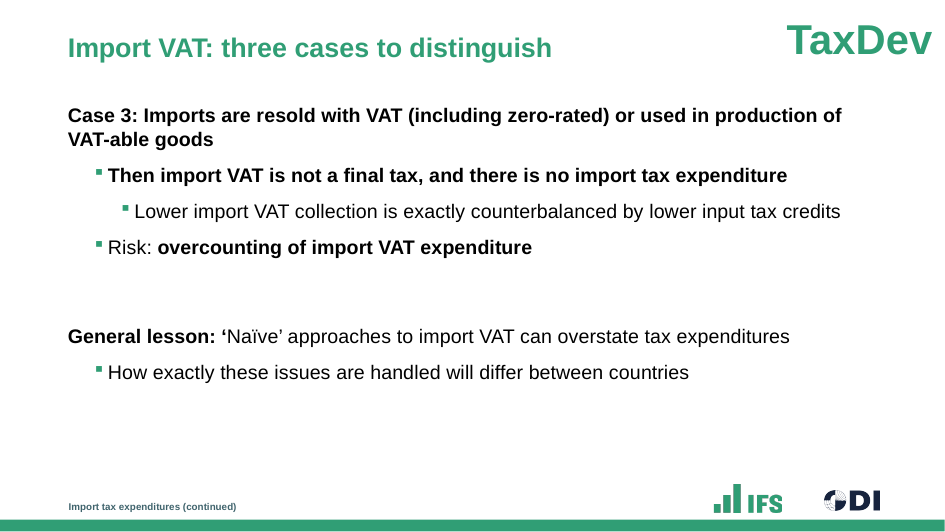

# Import VAT: three cases to distinguish
Case 3: Imports are resold with VAT (including zero-rated) or used in production of VAT-able goods
Then import VAT is not a final tax, and there is no import tax expenditure
Lower import VAT collection is exactly counterbalanced by lower input tax credits
Risk: overcounting of import VAT expenditure

General lesson: ‘Naïve’ approaches to import VAT can overstate tax expenditures
How exactly these issues are handled will differ between countries
Import tax expenditures (continued)